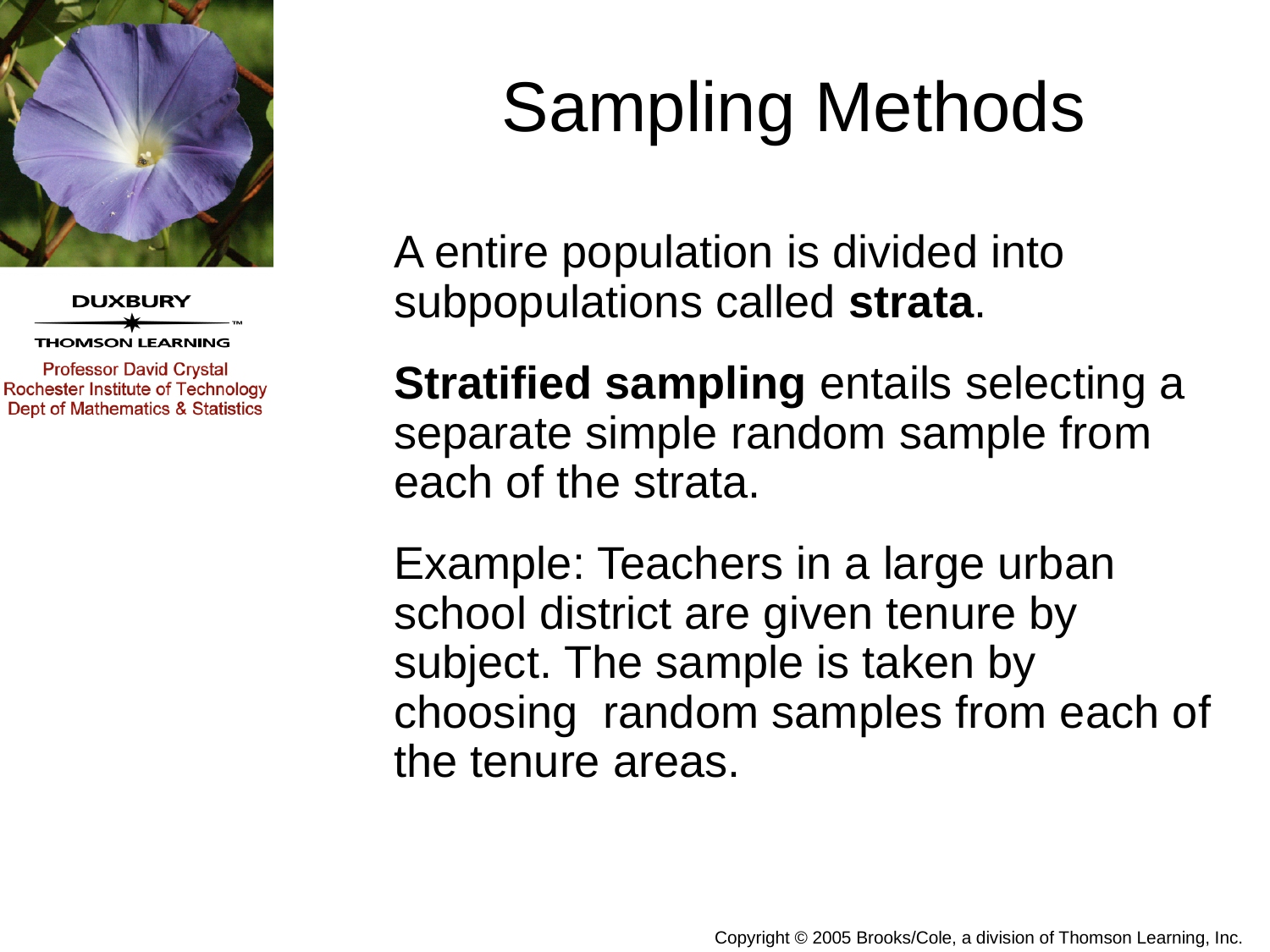

# Sampling Methods
A entire population is divided into subpopulations called strata.
Stratified sampling entails selecting a separate simple random sample from each of the strata.
Example: Teachers in a large urban school district are given tenure by subject. The sample is taken by choosing  random samples from each of the tenure areas.